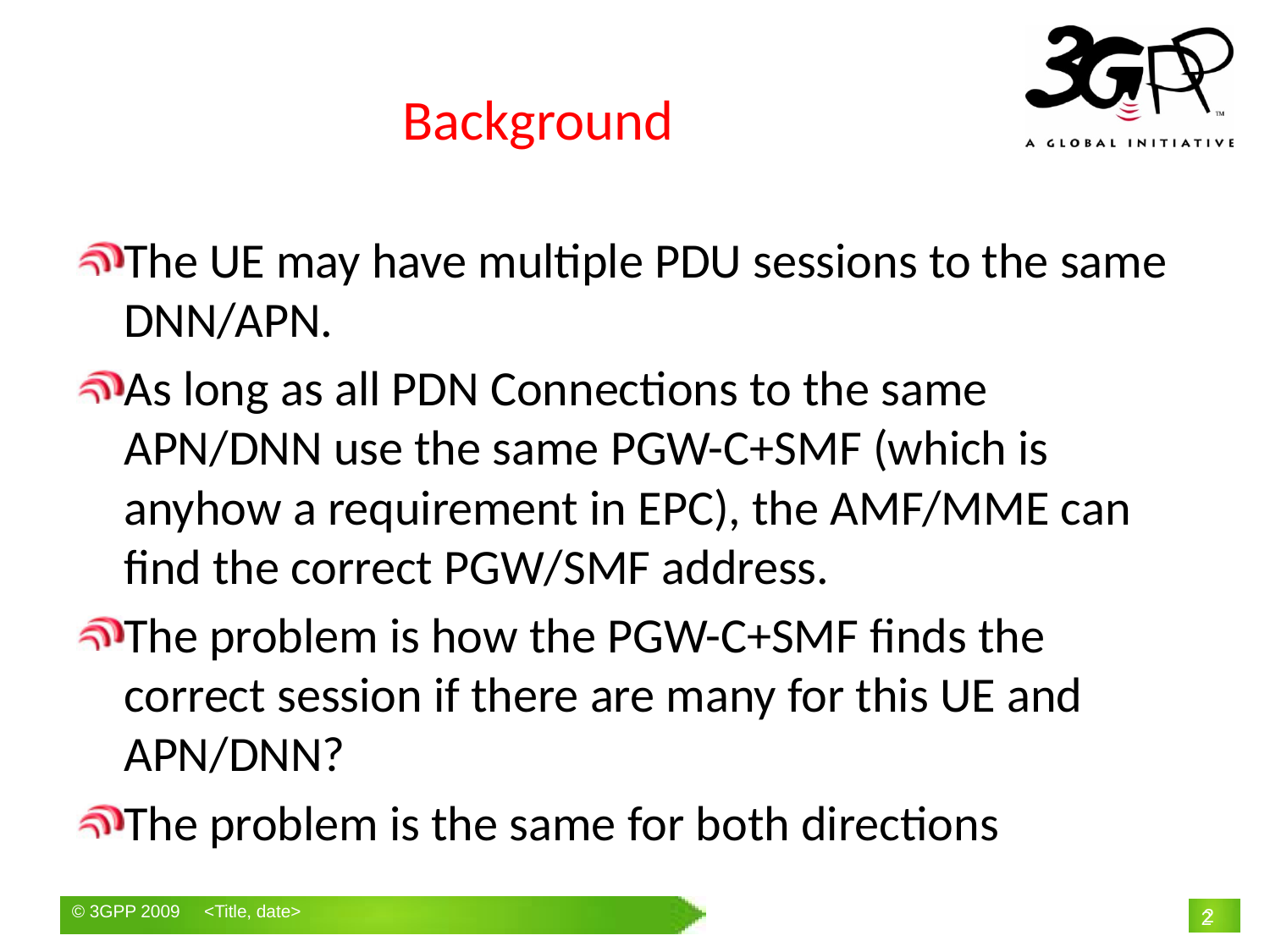

# Background
The UE may have multiple PDU sessions to the same DNN/APN.
As long as all PDN Connections to the same APN/DNN use the same PGW-C+SMF (which is anyhow a requirement in EPC), the AMF/MME can find the correct PGW/SMF address.
The problem is how the PGW-C+SMF finds the correct session if there are many for this UE and APN/DNN?
The problem is the same for both directions
2